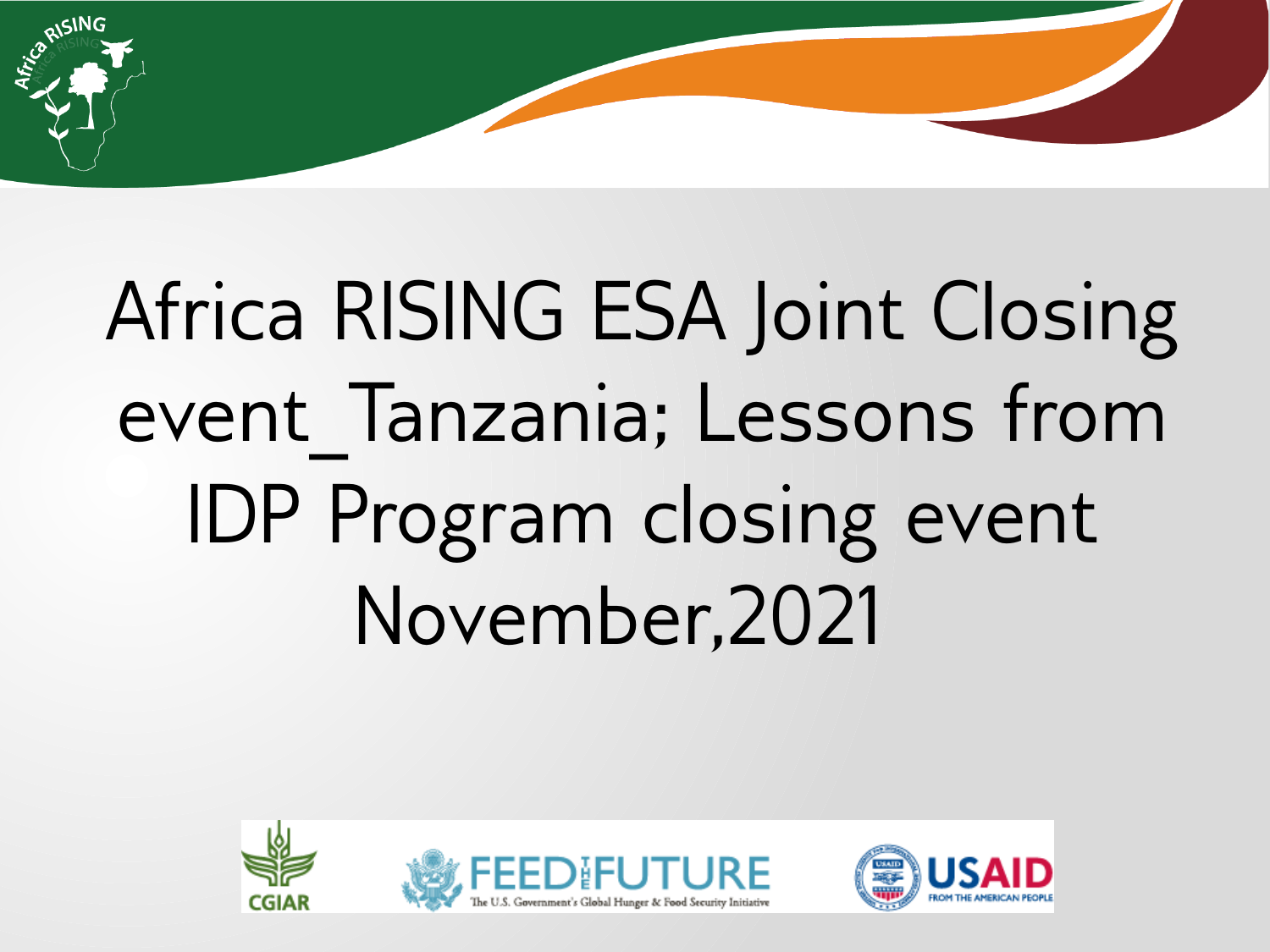

Africa RISING ESA Joint Closing event_Tanzania; Lessons from IDP Program closing event November,2021